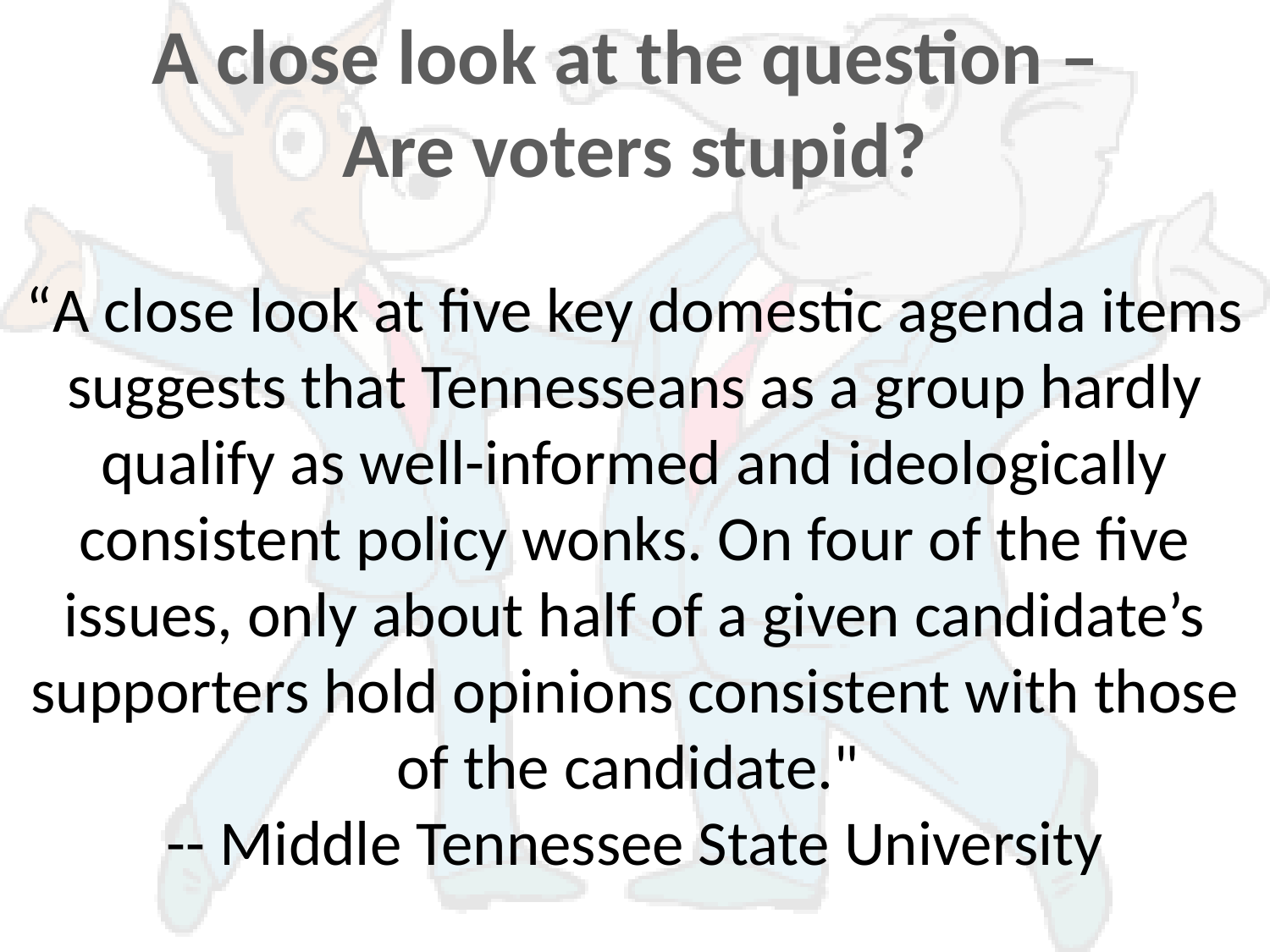

A close look at the question –
Are voters stupid?

“A close look at five key domestic agenda items suggests that Tennesseans as a group hardly qualify as well-informed and ideologically consistent policy wonks. On four of the five issues, only about half of a given candidate’s supporters hold opinions consistent with those of the candidate."
-- Middle Tennessee State University